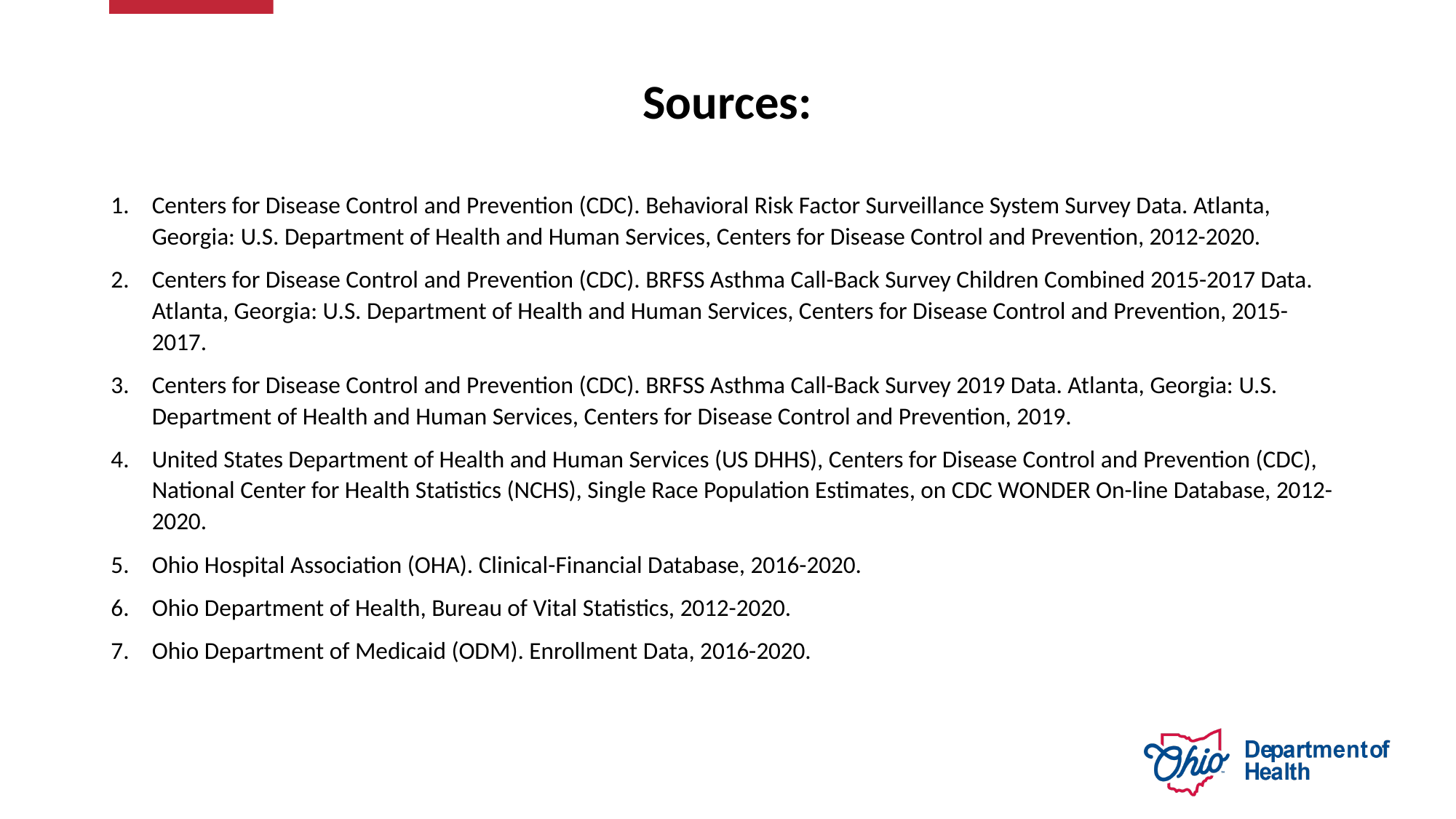

# Sources:
Centers for Disease Control and Prevention (CDC). Behavioral Risk Factor Surveillance System Survey Data. Atlanta, Georgia: U.S. Department of Health and Human Services, Centers for Disease Control and Prevention, 2012-2020.
Centers for Disease Control and Prevention (CDC). BRFSS Asthma Call-Back Survey Children Combined 2015-2017 Data. Atlanta, Georgia: U.S. Department of Health and Human Services, Centers for Disease Control and Prevention, 2015-2017.
Centers for Disease Control and Prevention (CDC). BRFSS Asthma Call-Back Survey 2019 Data. Atlanta, Georgia: U.S. Department of Health and Human Services, Centers for Disease Control and Prevention, 2019.
United States Department of Health and Human Services (US DHHS), Centers for Disease Control and Prevention (CDC), National Center for Health Statistics (NCHS), Single Race Population Estimates, on CDC WONDER On-line Database, 2012-2020.
Ohio Hospital Association (OHA). Clinical-Financial Database, 2016-2020.
Ohio Department of Health, Bureau of Vital Statistics, 2012-2020.
Ohio Department of Medicaid (ODM). Enrollment Data, 2016-2020.